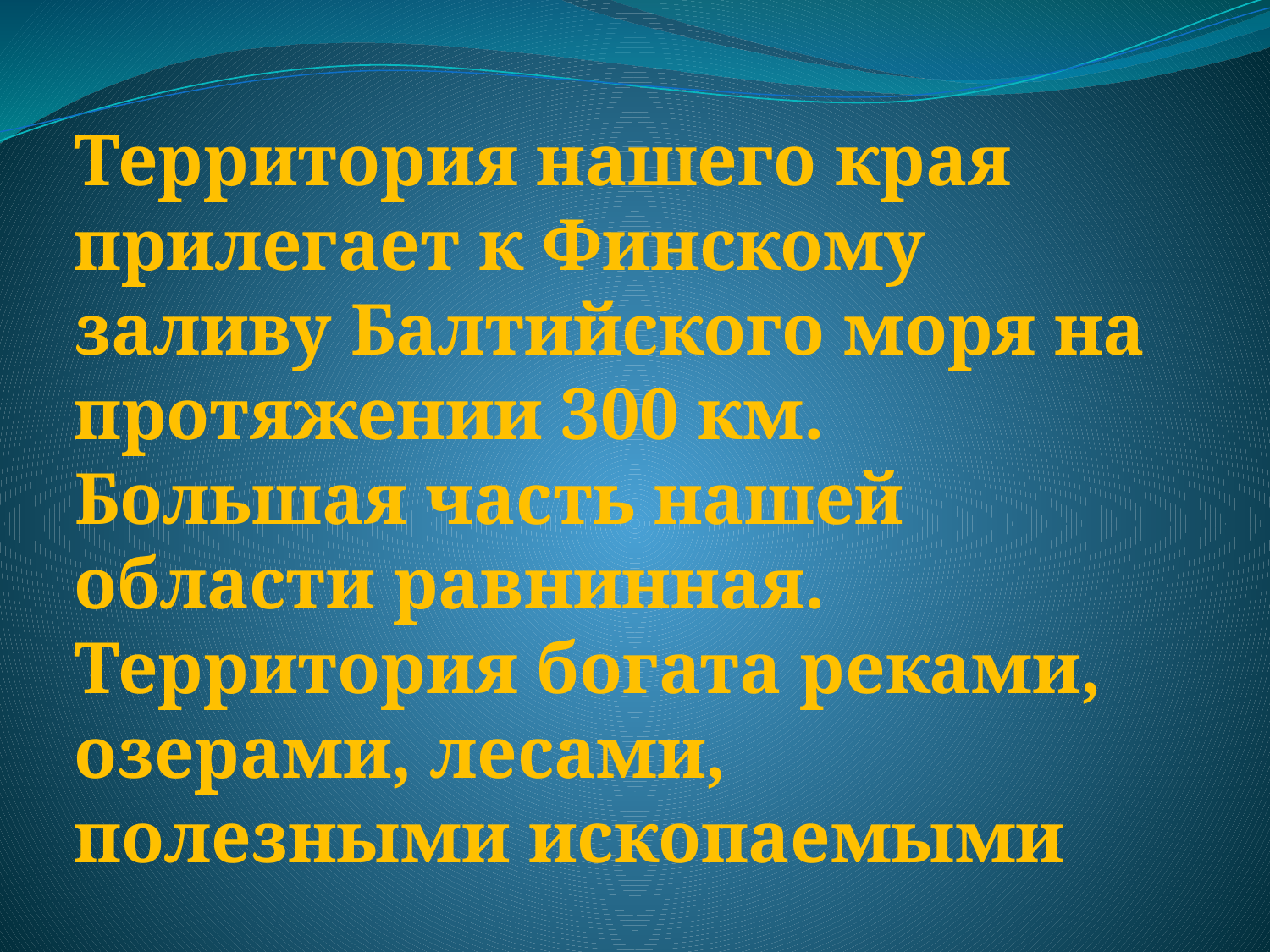

Территория нашего края прилегает к Финскому заливу Балтийского моря на протяжении 300 км.
Большая часть нашей области равнинная.
Территория богата реками, озерами, лесами, полезными ископаемыми